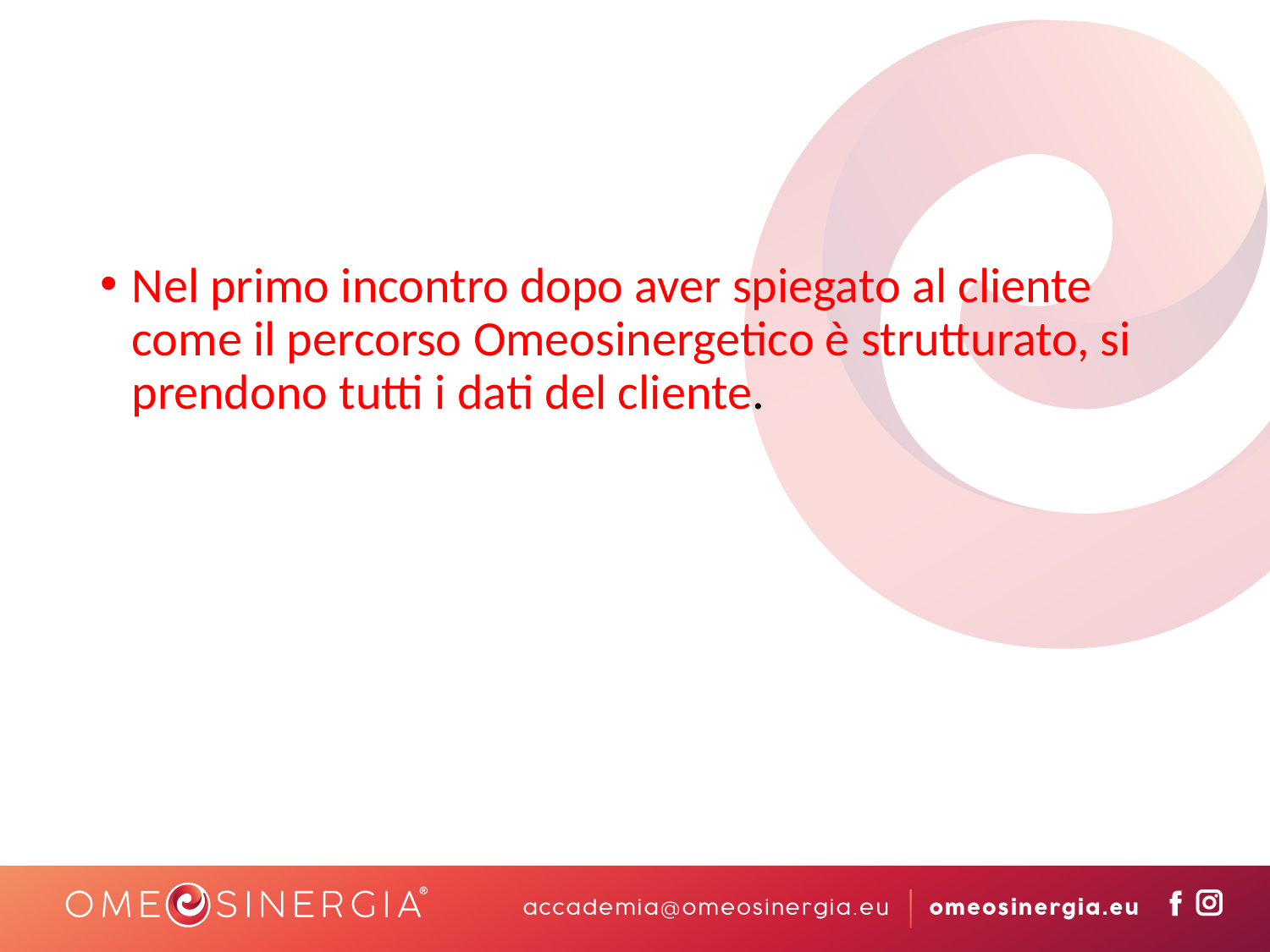

Nel primo incontro dopo aver spiegato al cliente come il percorso Omeosinergetico è strutturato, si prendono tutti i dati del cliente.